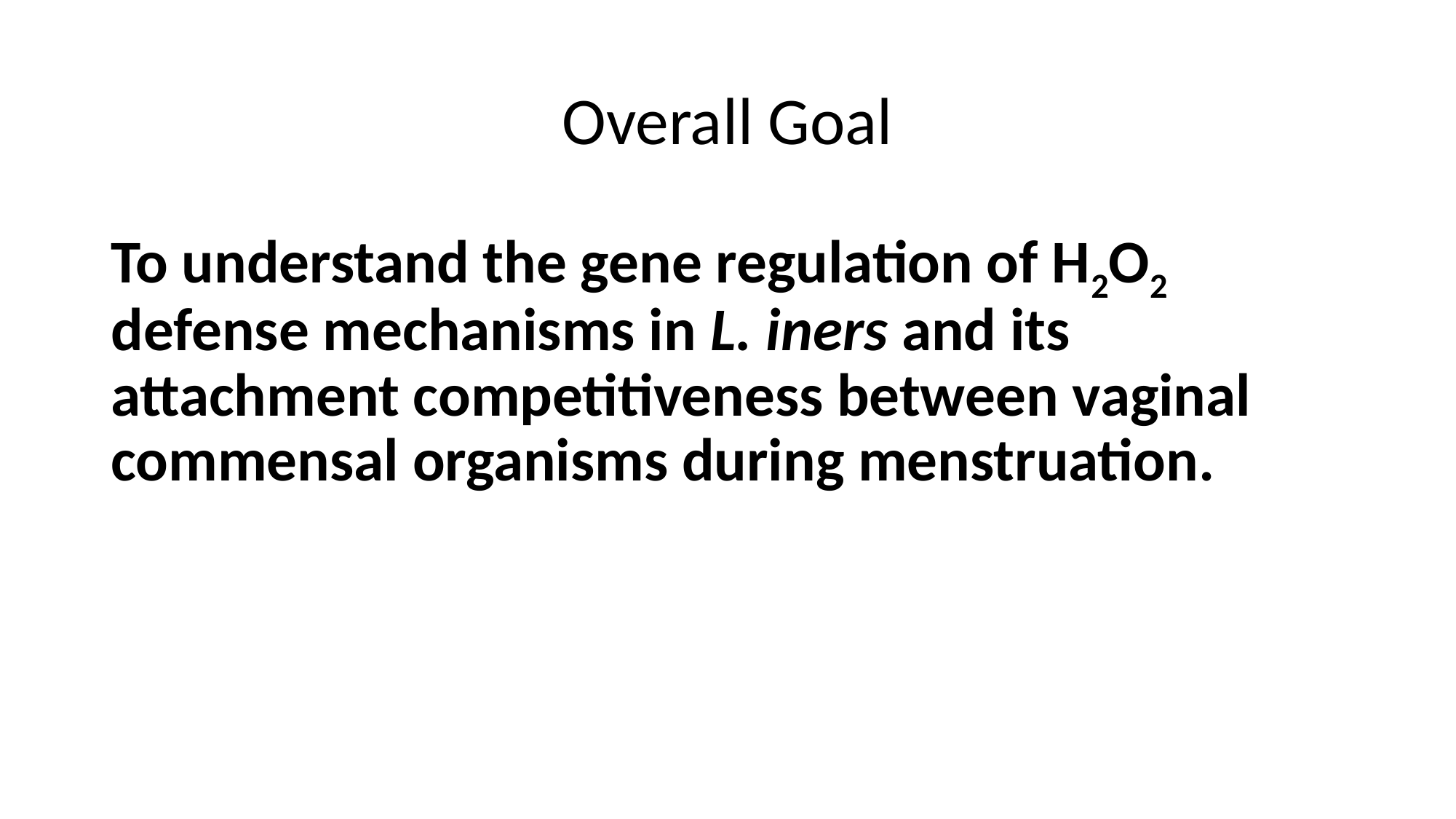

# Overall Goal
To understand the gene regulation of H2O2 defense mechanisms in L. iners and its attachment competitiveness between vaginal commensal organisms during menstruation.